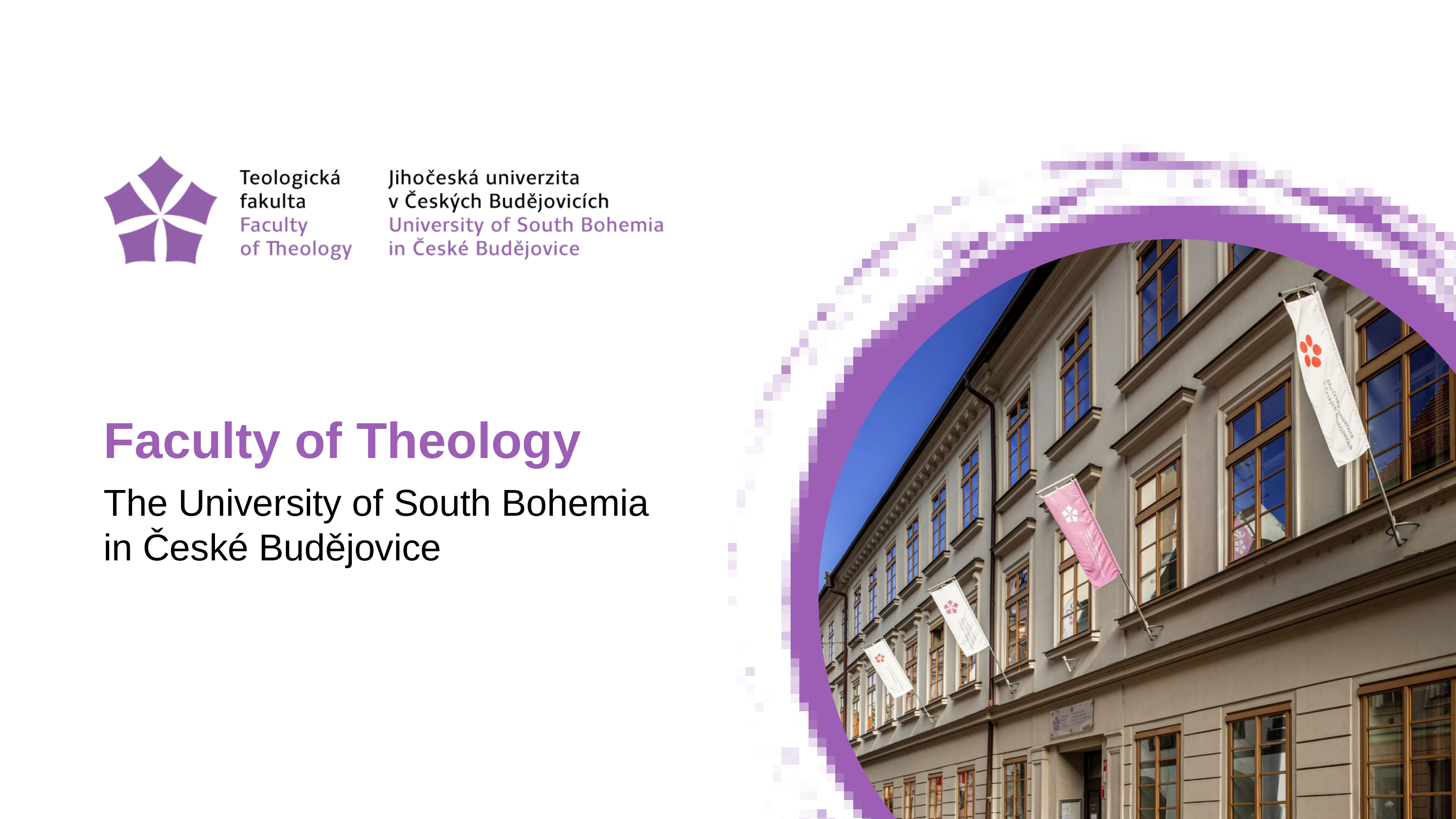

Faculty of Theology

The University of South Bohemia
in České Budějovice